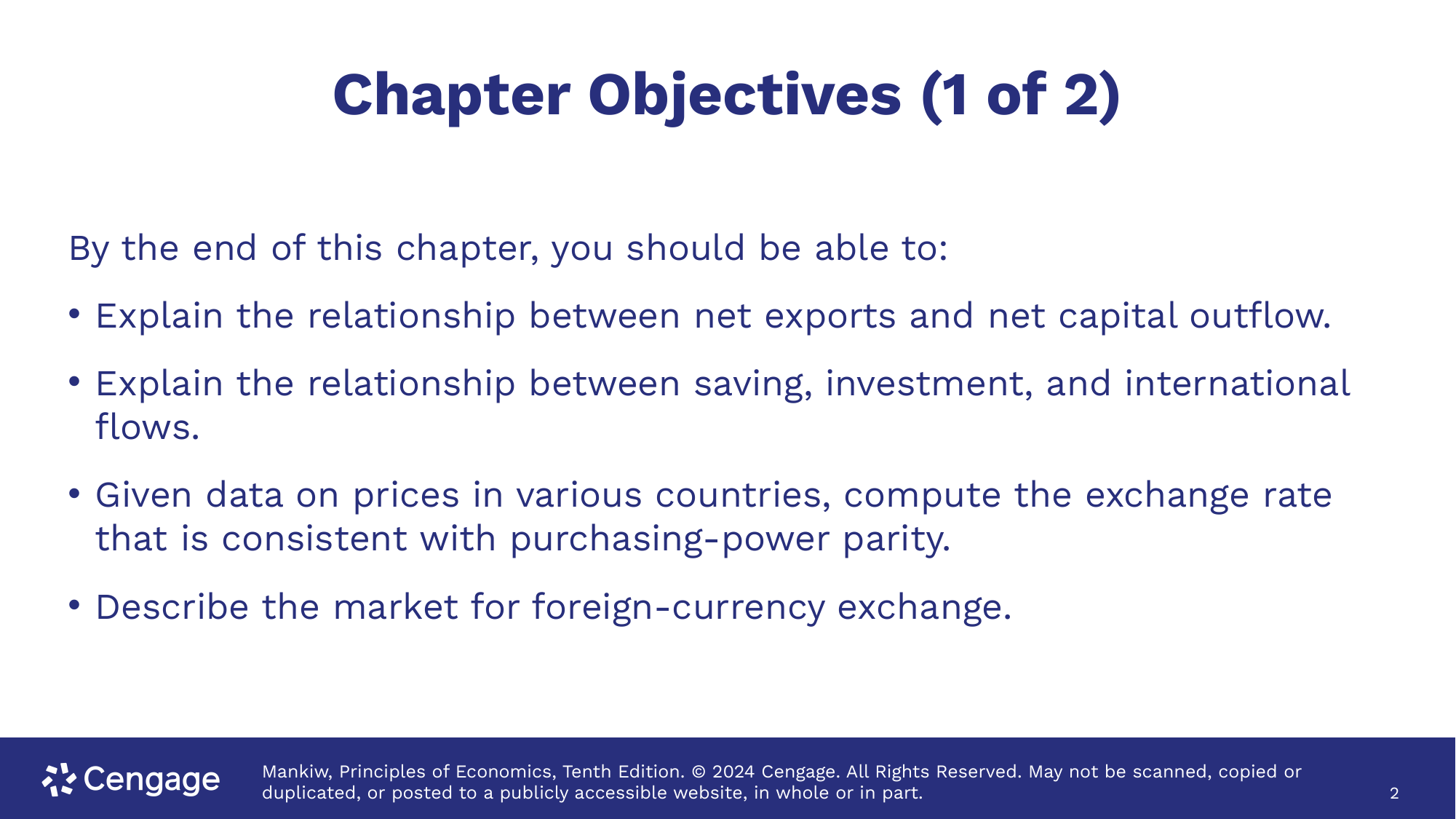

# Chapter Objectives (1 of 2)
By the end of this chapter, you should be able to:
Explain the relationship between net exports and net capital outflow.
Explain the relationship between saving, investment, and international flows.
Given data on prices in various countries, compute the exchange rate that is consistent with purchasing-power parity.
Describe the market for foreign-currency exchange.